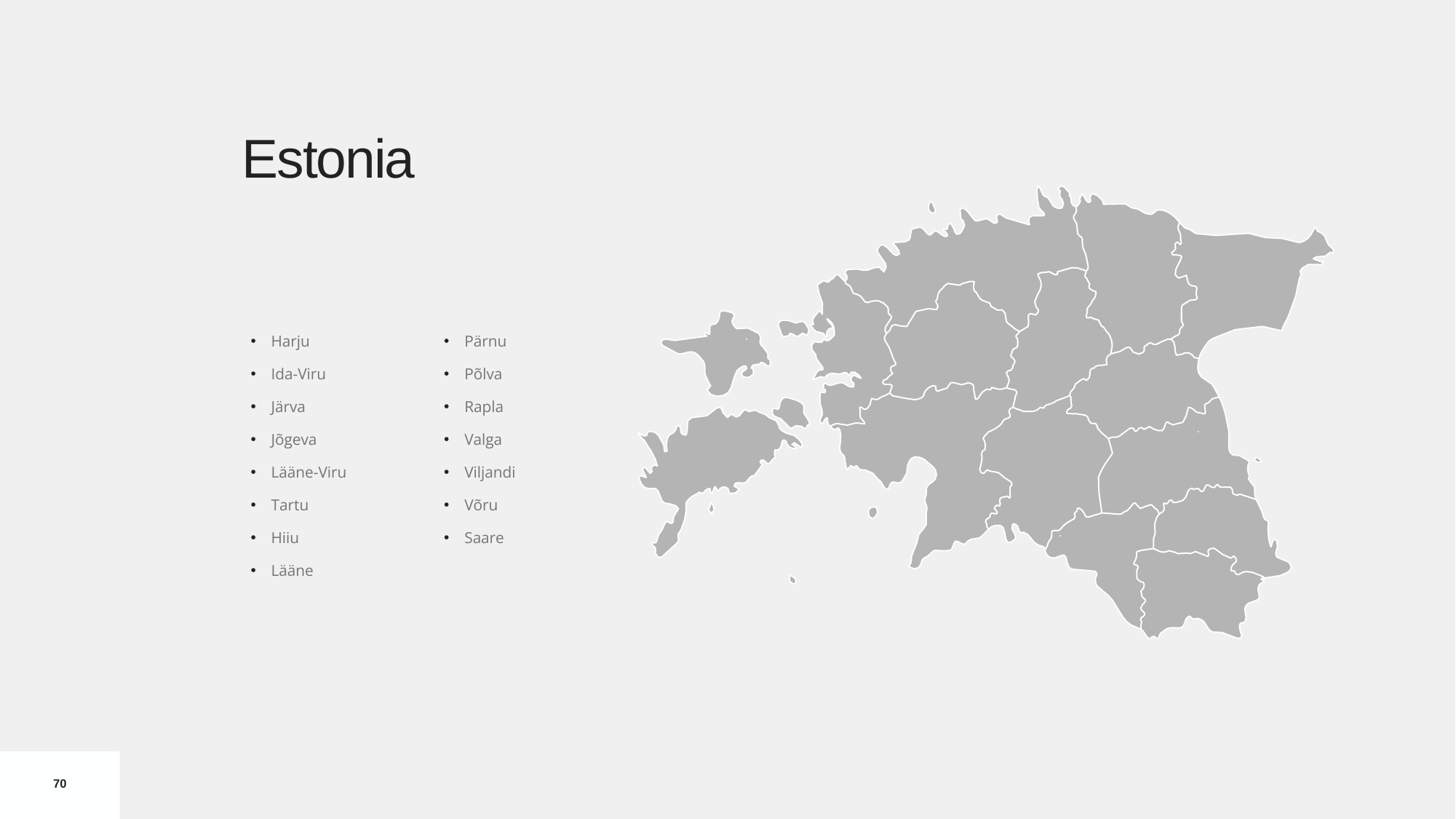

# Estonia

Harju
Ida-Viru
Järva
Jõgeva
Lääne-Viru
Tartu
Hiiu
Lääne
Pärnu
Põlva
Rapla
Valga
Viljandi
Võru
Saare